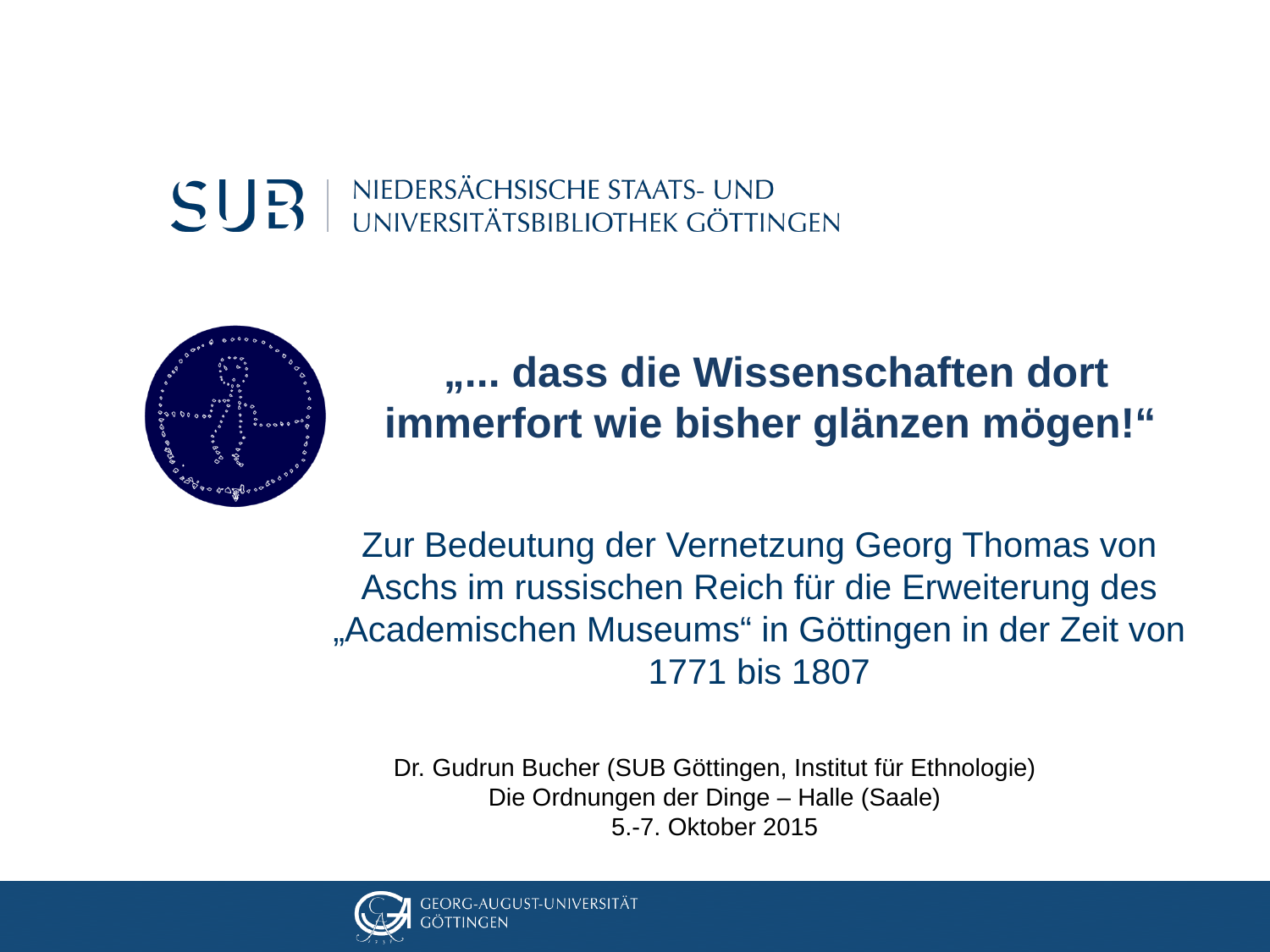

# „... dass die Wissenschaften dort immerfort wie bisher glänzen mögen!“
Zur Bedeutung der Vernetzung Georg Thomas von Aschs im russischen Reich für die Erweiterung des „Academischen Museums“ in Göttingen in der Zeit von 1771 bis 1807
Dr. Gudrun Bucher (SUB Göttingen, Institut für Ethnologie)
Die Ordnungen der Dinge – Halle (Saale)
5.-7. Oktober 2015